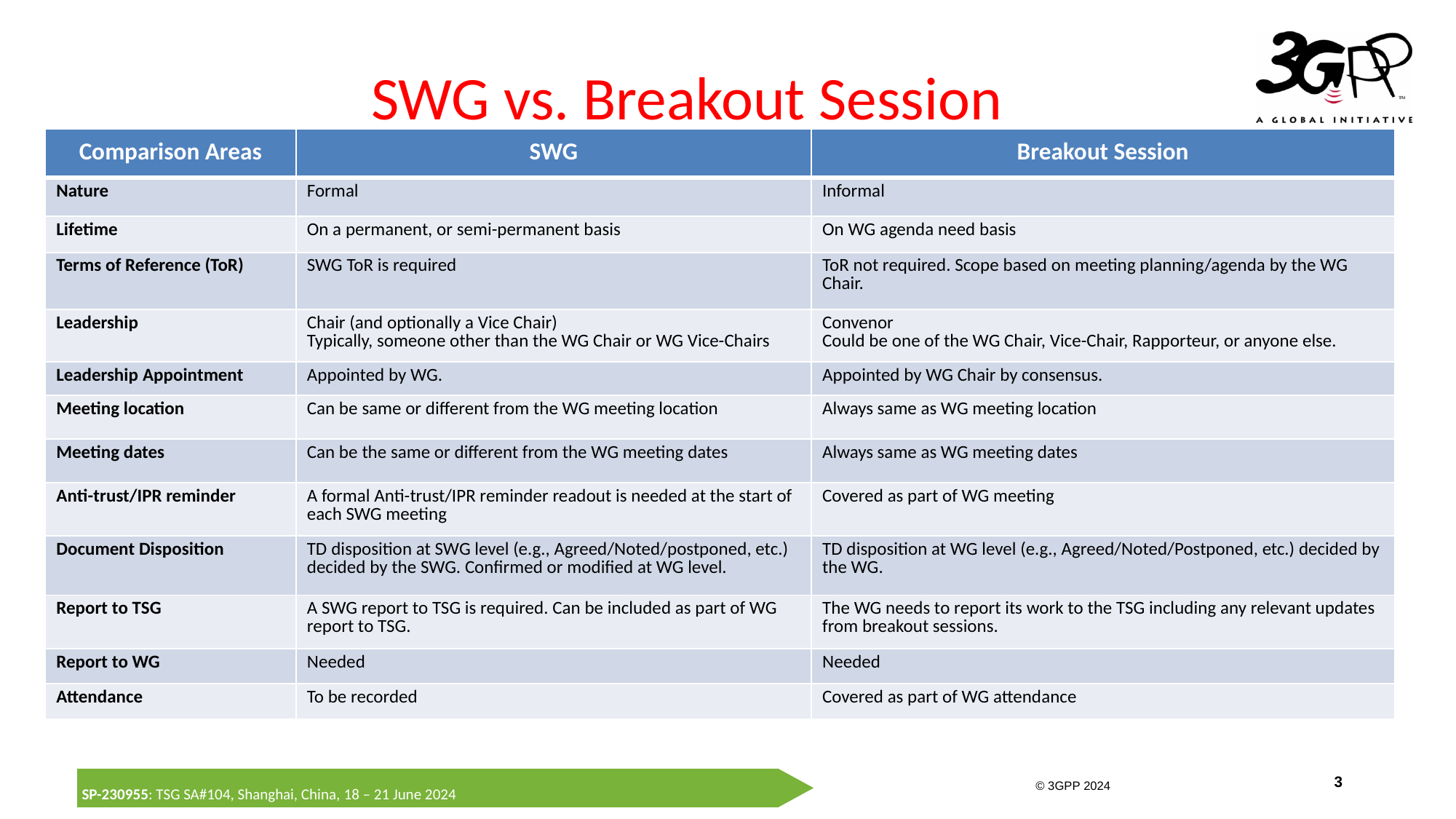

# SWG vs. Breakout Session
| Comparison Areas | SWG | Breakout Session |
| --- | --- | --- |
| Nature | Formal | Informal |
| Lifetime | On a permanent, or semi-permanent basis | On WG agenda need basis |
| Terms of Reference (ToR) | SWG ToR is required | ToR not required. Scope based on meeting planning/agenda by the WG Chair. |
| Leadership | Chair (and optionally a Vice Chair) Typically, someone other than the WG Chair or WG Vice-Chairs | Convenor Could be one of the WG Chair, Vice-Chair, Rapporteur, or anyone else. |
| Leadership Appointment | Appointed by WG. | Appointed by WG Chair by consensus. |
| Meeting location | Can be same or different from the WG meeting location | Always same as WG meeting location |
| Meeting dates | Can be the same or different from the WG meeting dates | Always same as WG meeting dates |
| Anti-trust/IPR reminder | A formal Anti-trust/IPR reminder readout is needed at the start of each SWG meeting | Covered as part of WG meeting |
| Document Disposition | TD disposition at SWG level (e.g., Agreed/Noted/postponed, etc.) decided by the SWG. Confirmed or modified at WG level. | TD disposition at WG level (e.g., Agreed/Noted/Postponed, etc.) decided by the WG. |
| Report to TSG | A SWG report to TSG is required. Can be included as part of WG report to TSG. | The WG needs to report its work to the TSG including any relevant updates from breakout sessions. |
| Report to WG | Needed | Needed |
| Attendance | To be recorded | Covered as part of WG attendance |